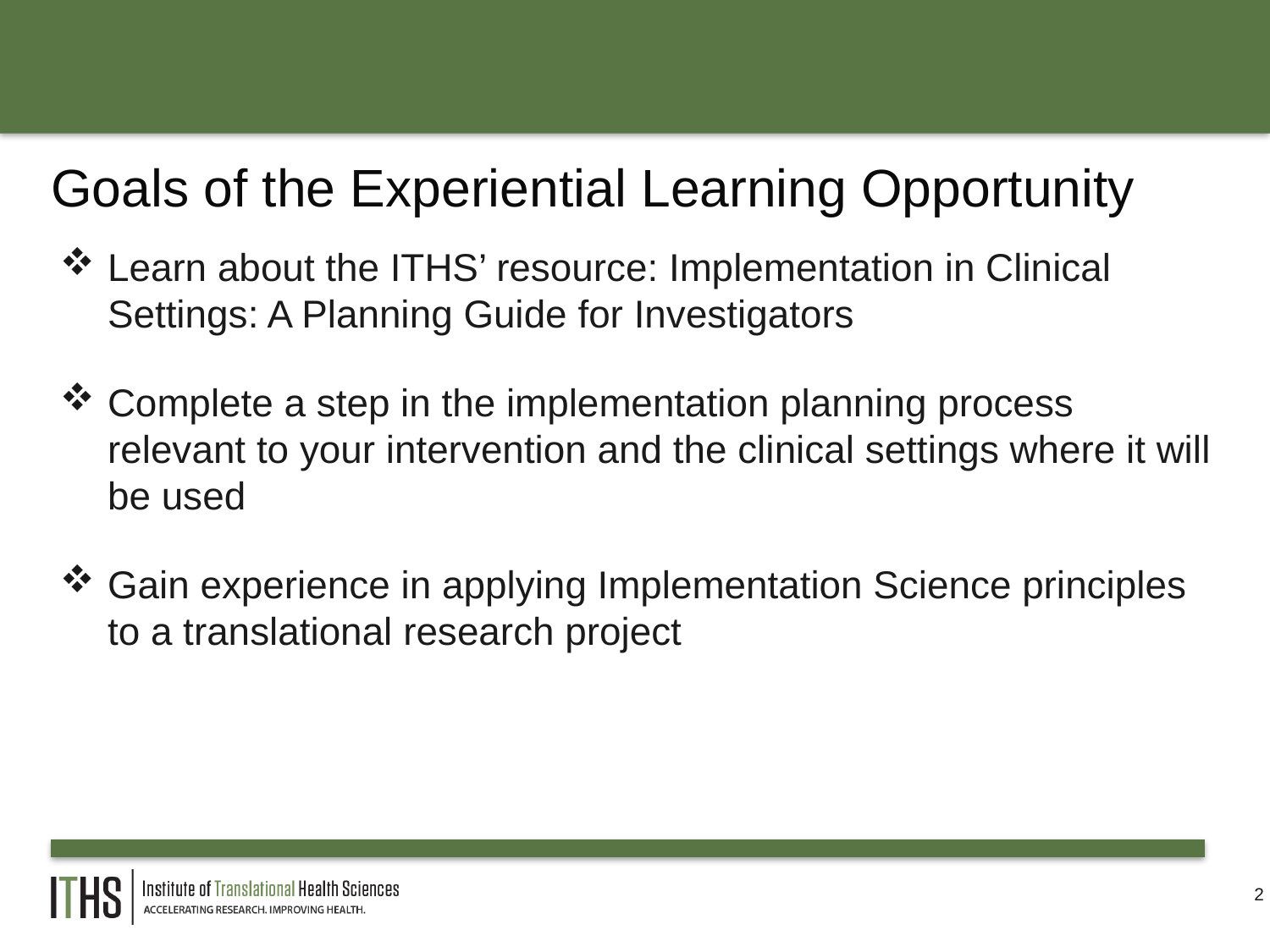

# Goals of the Experiential Learning Opportunity
Learn about the ITHS’ resource: Implementation in Clinical Settings: A Planning Guide for Investigators
Complete a step in the implementation planning process relevant to your intervention and the clinical settings where it will be used
Gain experience in applying Implementation Science principles to a translational research project